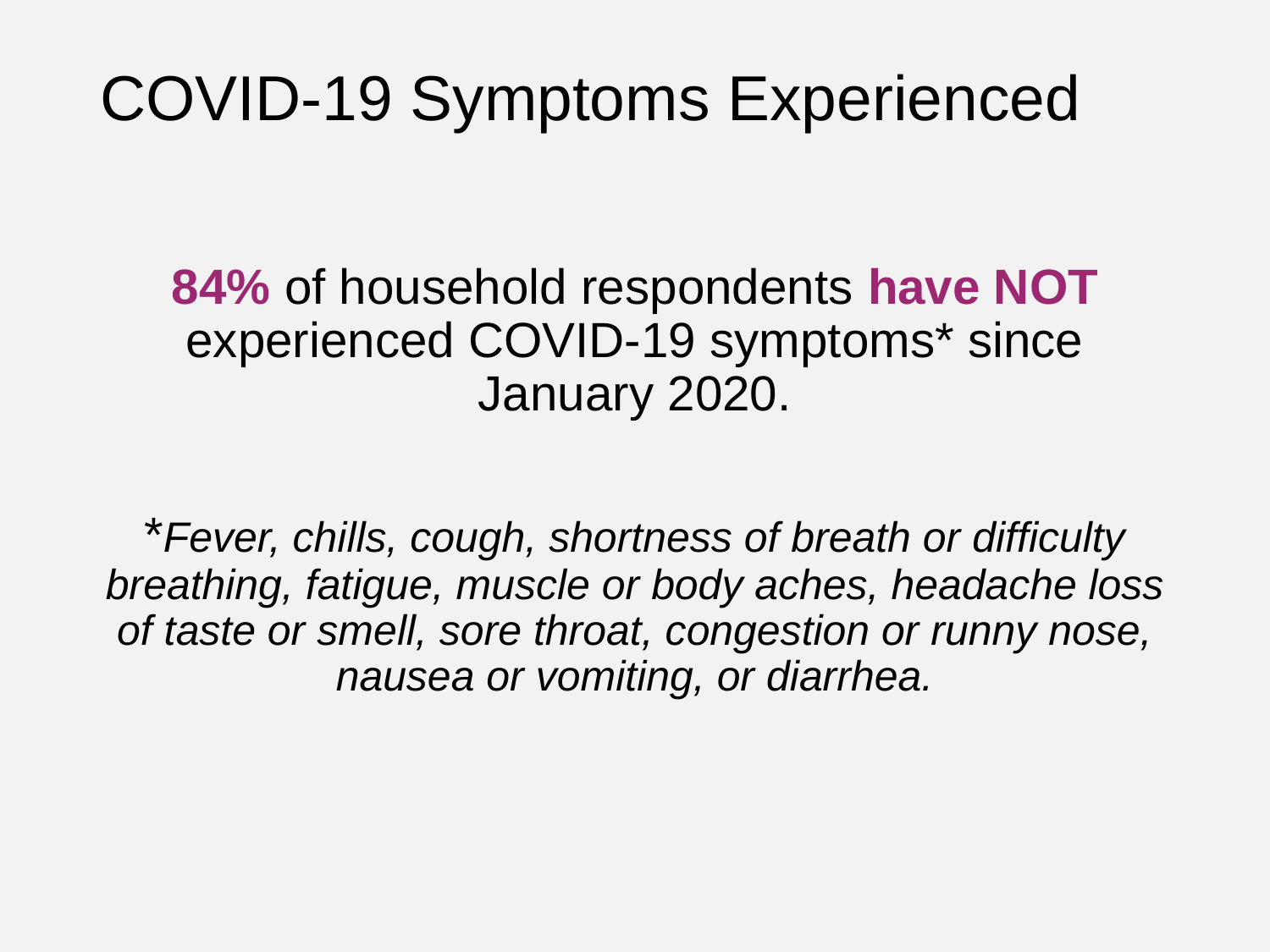

# COVID-19 Symptoms Experienced
84% of household respondents have NOT experienced COVID-19 symptoms* since January 2020.

*Fever, chills, cough, shortness of breath or difficulty breathing, fatigue, muscle or body aches, headache loss of taste or smell, sore throat, congestion or runny nose, nausea or vomiting, or diarrhea.